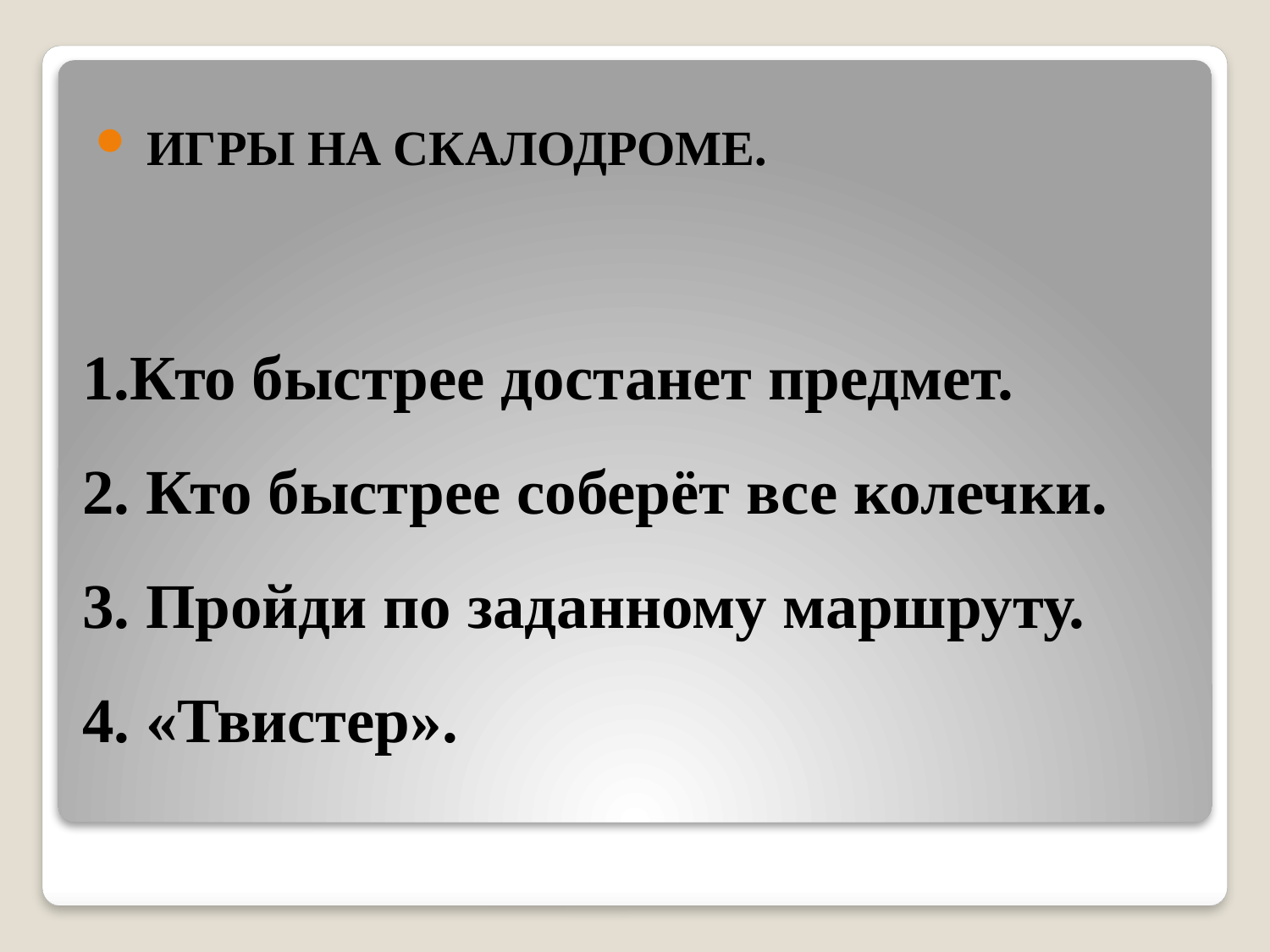

ИГРЫ НА СКАЛОДРОМЕ.
# 1.Кто быстрее достанет предмет. 2. Кто быстрее соберёт все колечки. 3. Пройди по заданному маршруту. 4. «Твистер».